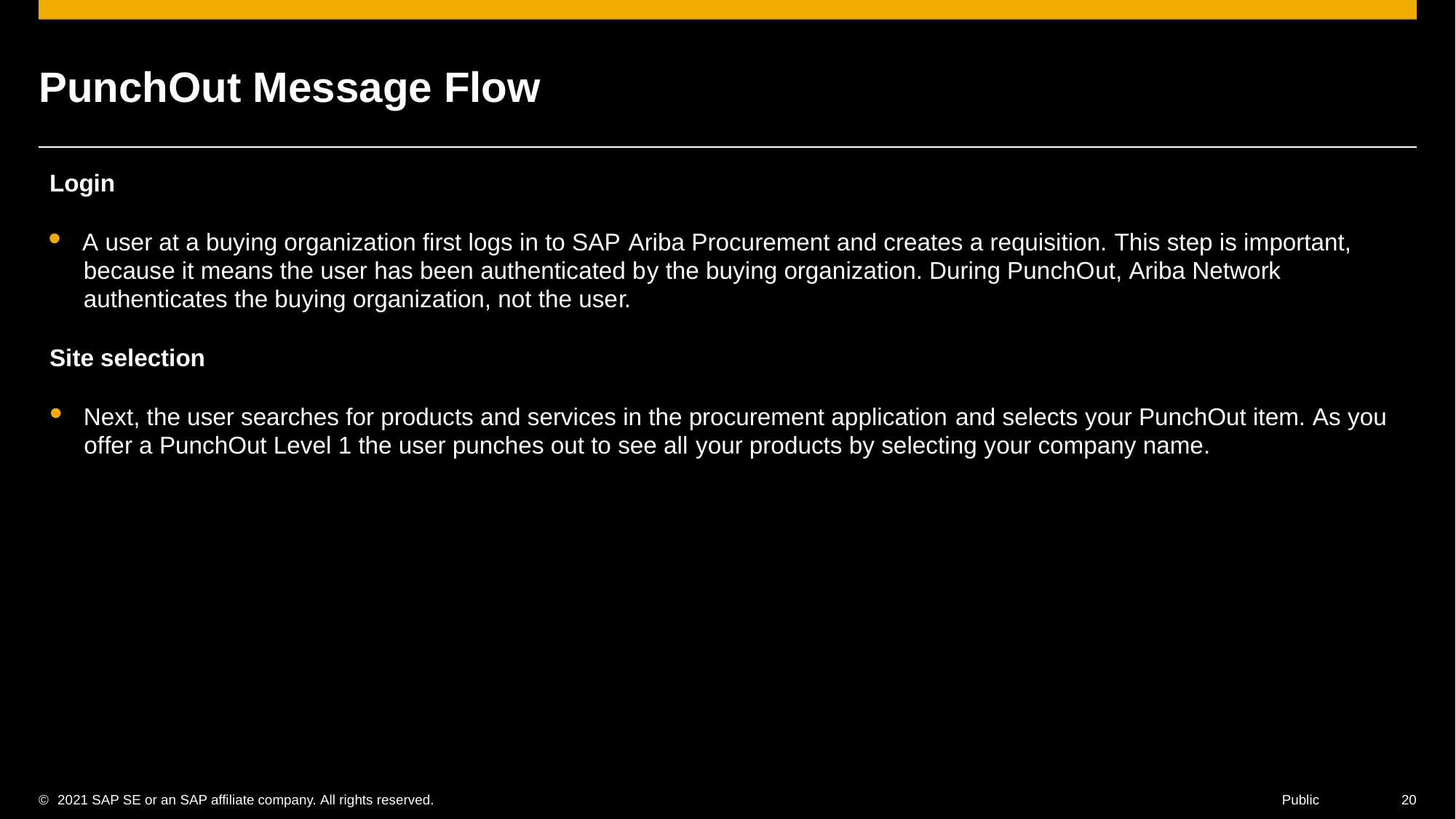

PunchOut Message Flow

Login
•A user at a buying organization first logs in to SAP Ariba Procurement and creates a requisition. This step is important,
because it means the user has been authenticated by the buying organization. During PunchOut, Ariba Network
authenticates the buying organization, not the user.
Site selection
•Next, the user searches for products and services in the procurement application and selects your PunchOut item. As you
offer a PunchOut Level 1 the user punches out to see all your products by selecting your company name.
©	2021 SAP SE or an SAP affiliate company. All rights reserved.	Public	20